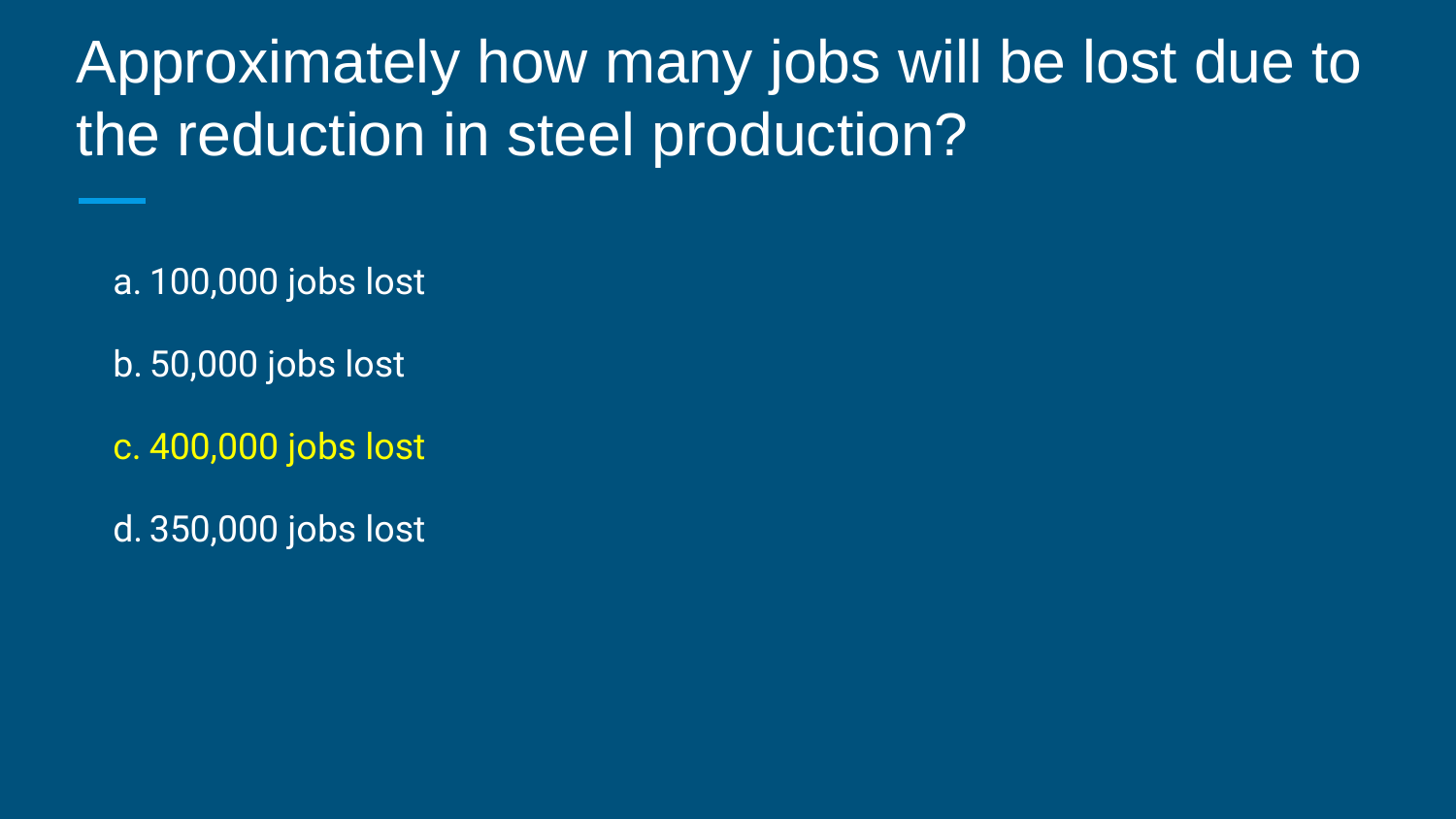

# Approximately how many jobs will be lost due to the reduction in steel production?
100,000 jobs lost
50,000 jobs lost
400,000 jobs lost
350,000 jobs lost